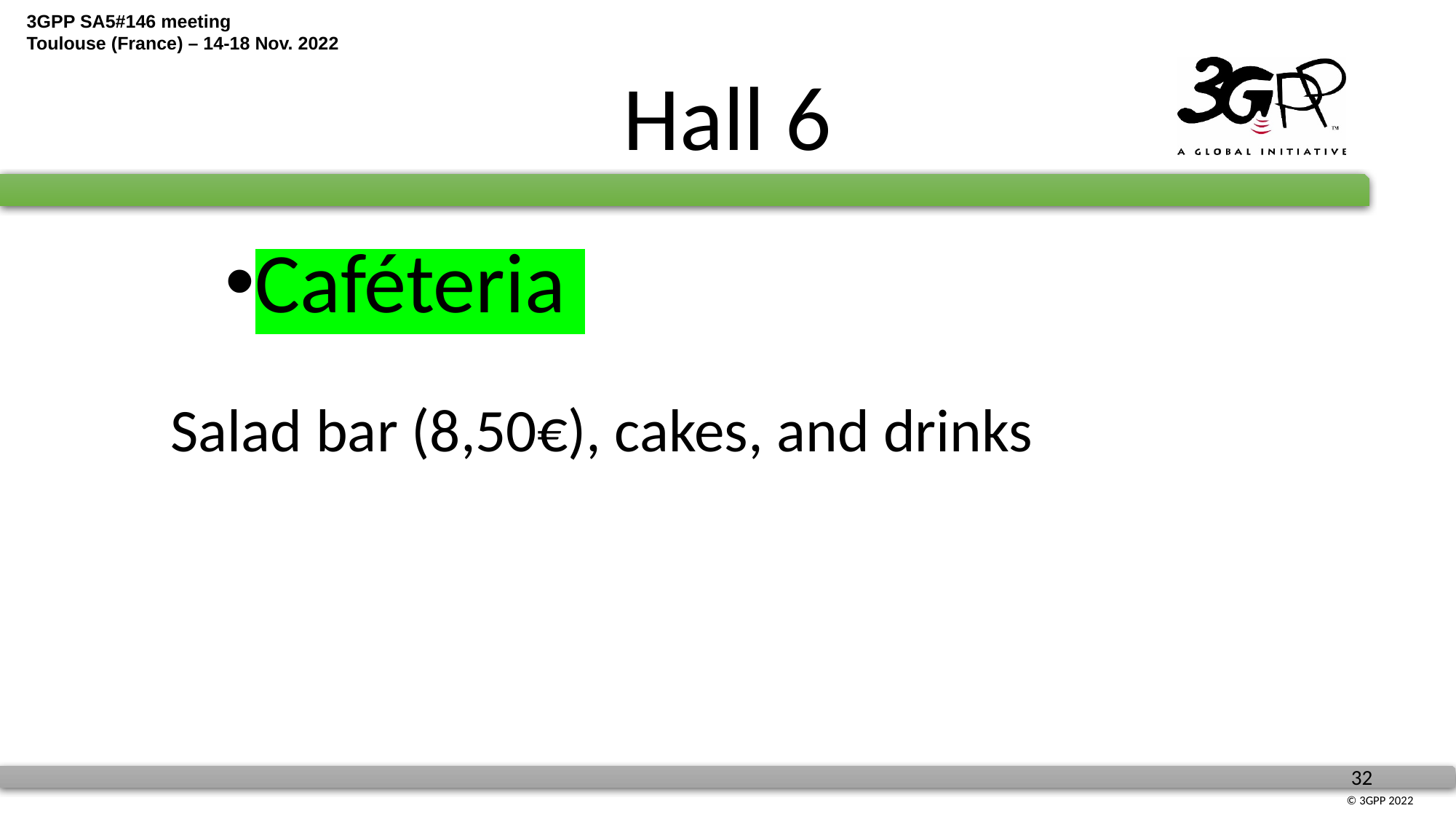

# Hall 6
Caféteria

Salad bar (8,50€), cakes, and drinks